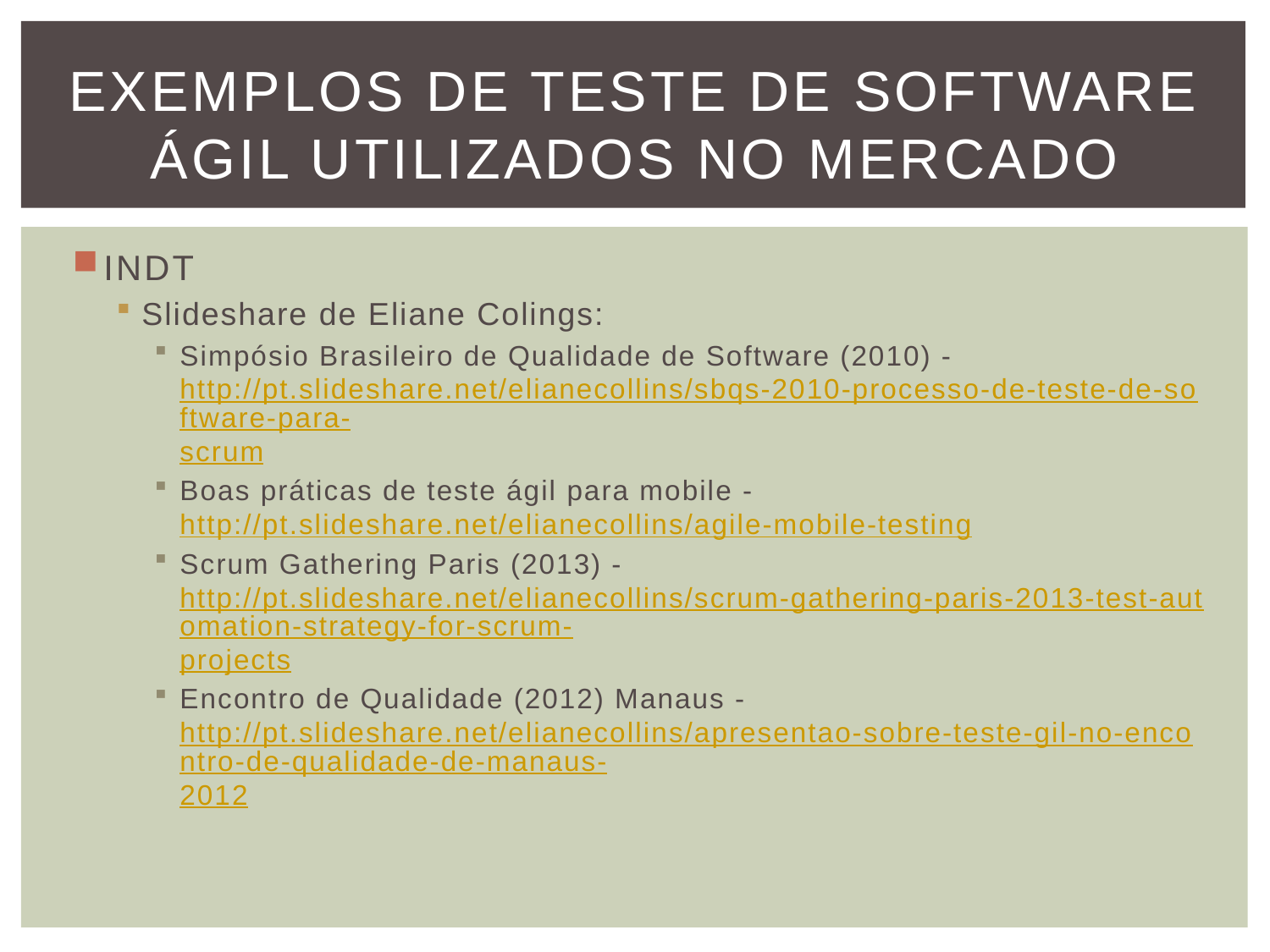

# Exemplos de Teste de Software Ágil utilizados no mercado
INDT
Slideshare de Eliane Colings:
Simpósio Brasileiro de Qualidade de Software (2010) - http://pt.slideshare.net/elianecollins/sbqs-2010-processo-de-teste-de-software-para-scrum
Boas práticas de teste ágil para mobile - http://pt.slideshare.net/elianecollins/agile-mobile-testing
Scrum Gathering Paris (2013) - http://pt.slideshare.net/elianecollins/scrum-gathering-paris-2013-test-automation-strategy-for-scrum-projects
Encontro de Qualidade (2012) Manaus - http://pt.slideshare.net/elianecollins/apresentao-sobre-teste-gil-no-encontro-de-qualidade-de-manaus-2012